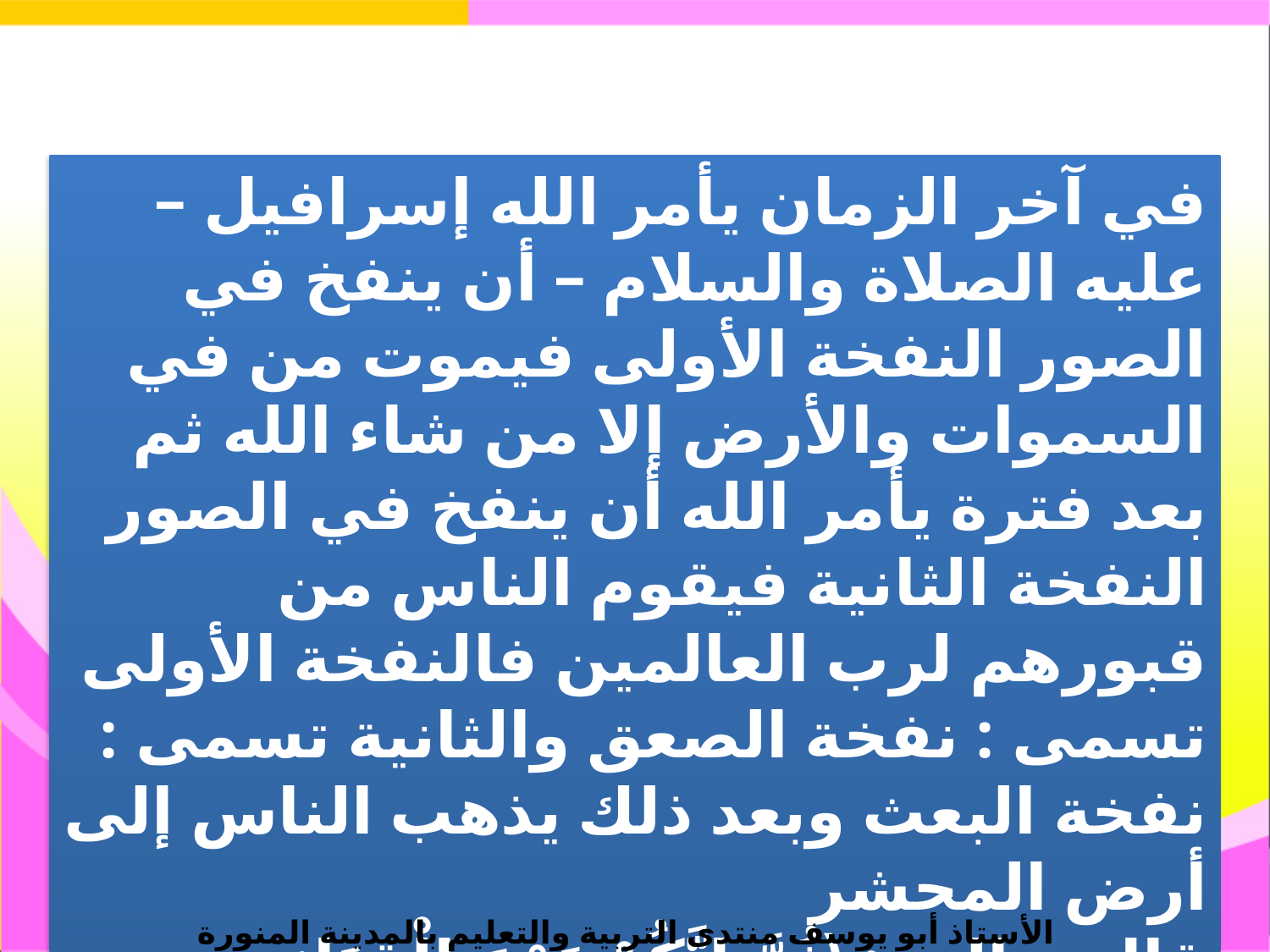

في آخر الزمان يأمر الله إسرافيل – عليه الصلاة والسلام – أن ينفخ في الصور النفخة الأولى فيموت من في السموات والأرض إلا من شاء الله ثم بعد فترة يأمر الله أن ينفخ في الصور النفخة الثانية فيقوم الناس من قبورهم لرب العالمين فالنفخة الأولى تسمى : نفخة الصعق والثانية تسمى : نفخة البعث وبعد ذلك يذهب الناس إلى أرض المحشر
قال تعالى : (ثُمَّ إِنَّكُمْ يَوْمَ الْقِيَامَةِ تُبْعَثُونَ )
الأستاذ أبو يوسف منتدى التربية والتعليم بالمدينة المنورة